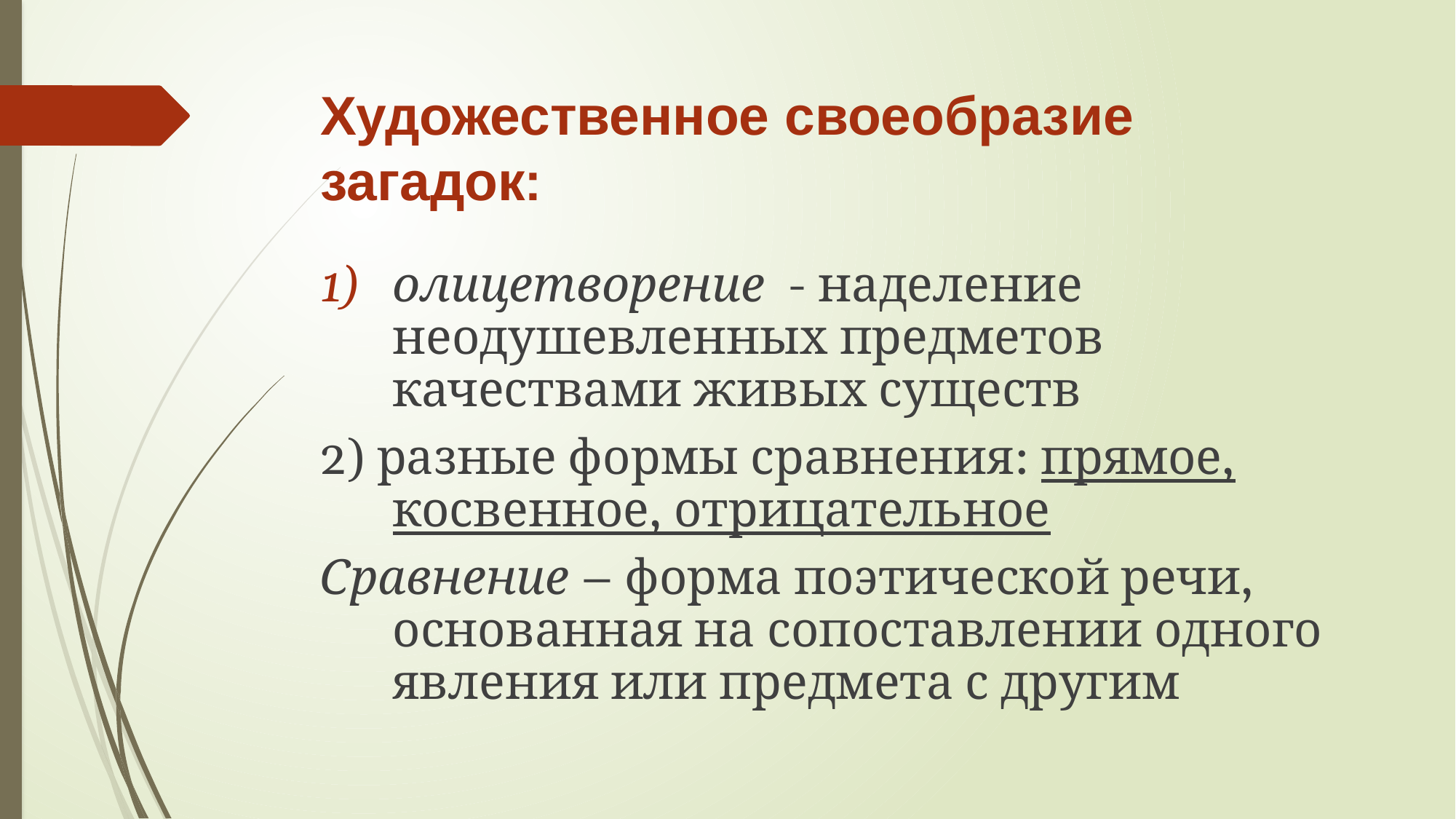

# Художественное своеобразие загадок:
олицетворение  - наделение неодушевленных предметов качествами живых существ
2) разные формы сравнения: прямое, косвенное, отрицательное
Сравнение – форма поэтической речи, основанная на сопоставлении одного явления или предмета с другим